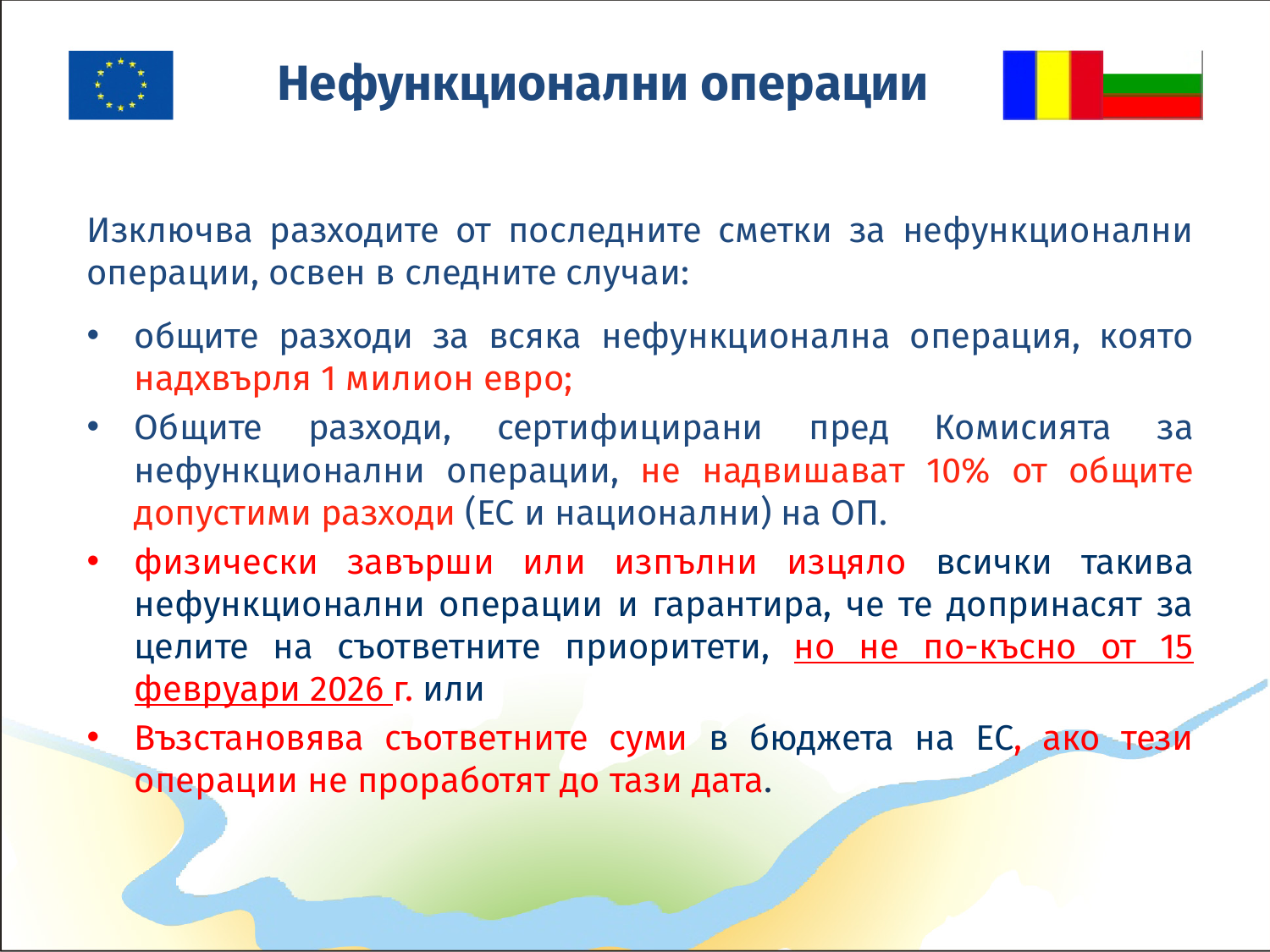

# Нефункционални операции
Изключва разходите от последните сметки за нефункционални операции, освен в следните случаи:
общите разходи за всяка нефункционална операция, която надхвърля 1 милион евро;
Общите разходи, сертифицирани пред Комисията за нефункционални операции, не надвишават 10% от общите допустими разходи (ЕС и национални) на ОП.
физически завърши или изпълни изцяло всички такива нефункционални операции и гарантира, че те допринасят за целите на съответните приоритети, но не по-късно от 15 февруари 2026 г. или
Възстановява съответните суми в бюджета на ЕС, ако тези операции не проработят до тази дата.